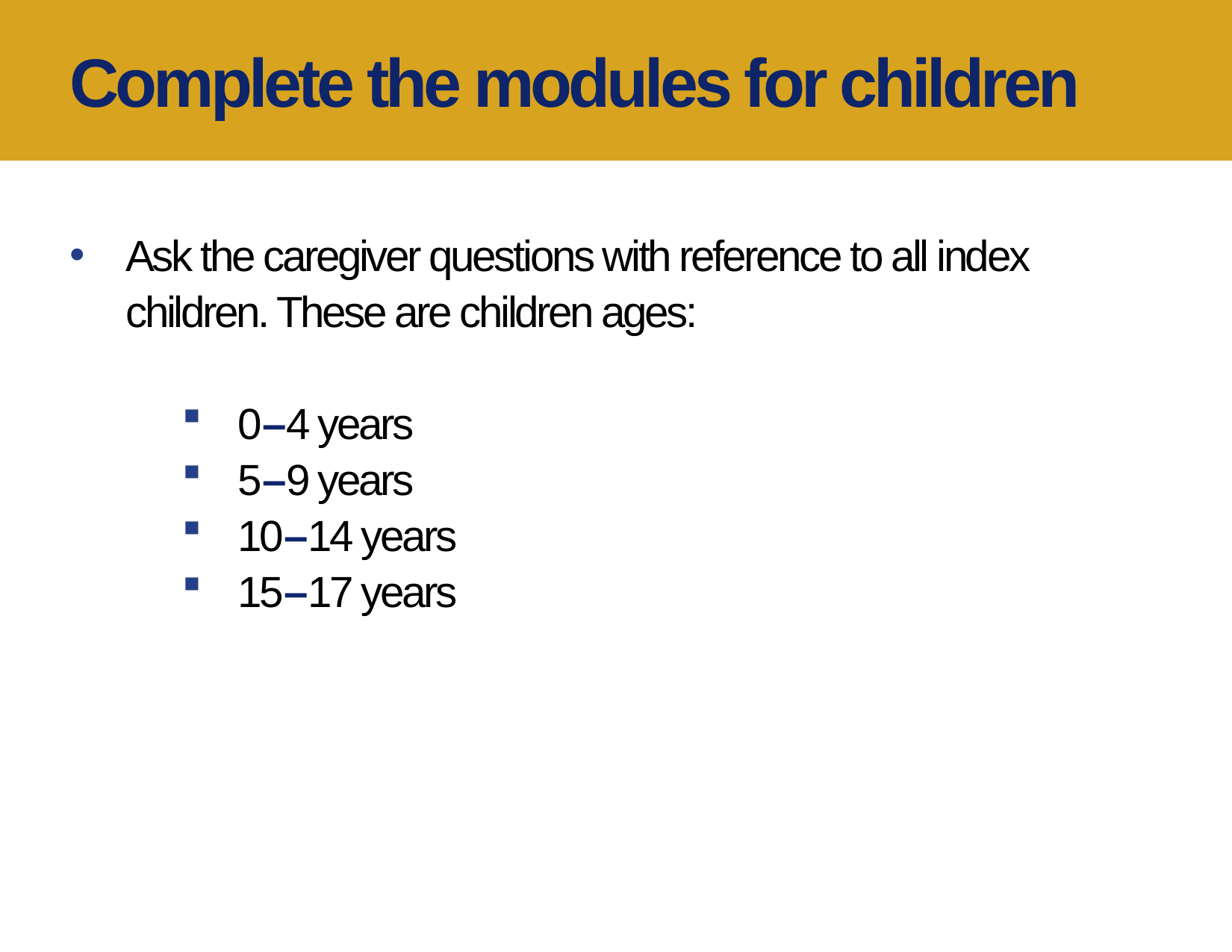

Complete the modules for children
Ask the caregiver questions with reference to all index children. These are children ages:

0–4 years
5–9 years
10–14 years
15–17 years